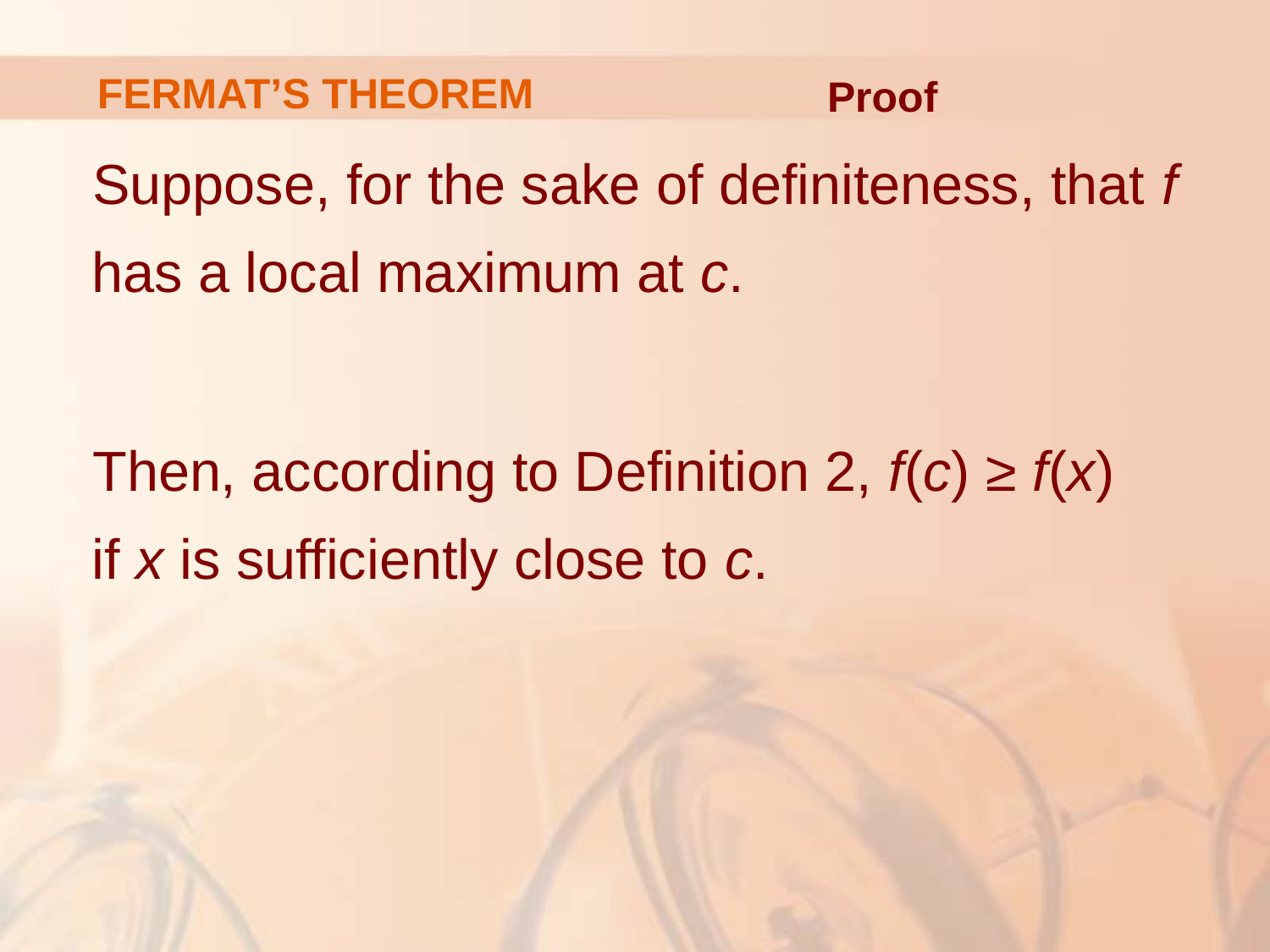

# FERMAT’S THEOREM
Proof
Suppose, for the sake of definiteness, that f has a local maximum at c.

Then, according to Definition 2, f(c) ≥ f(x)
if x is sufficiently close to c.